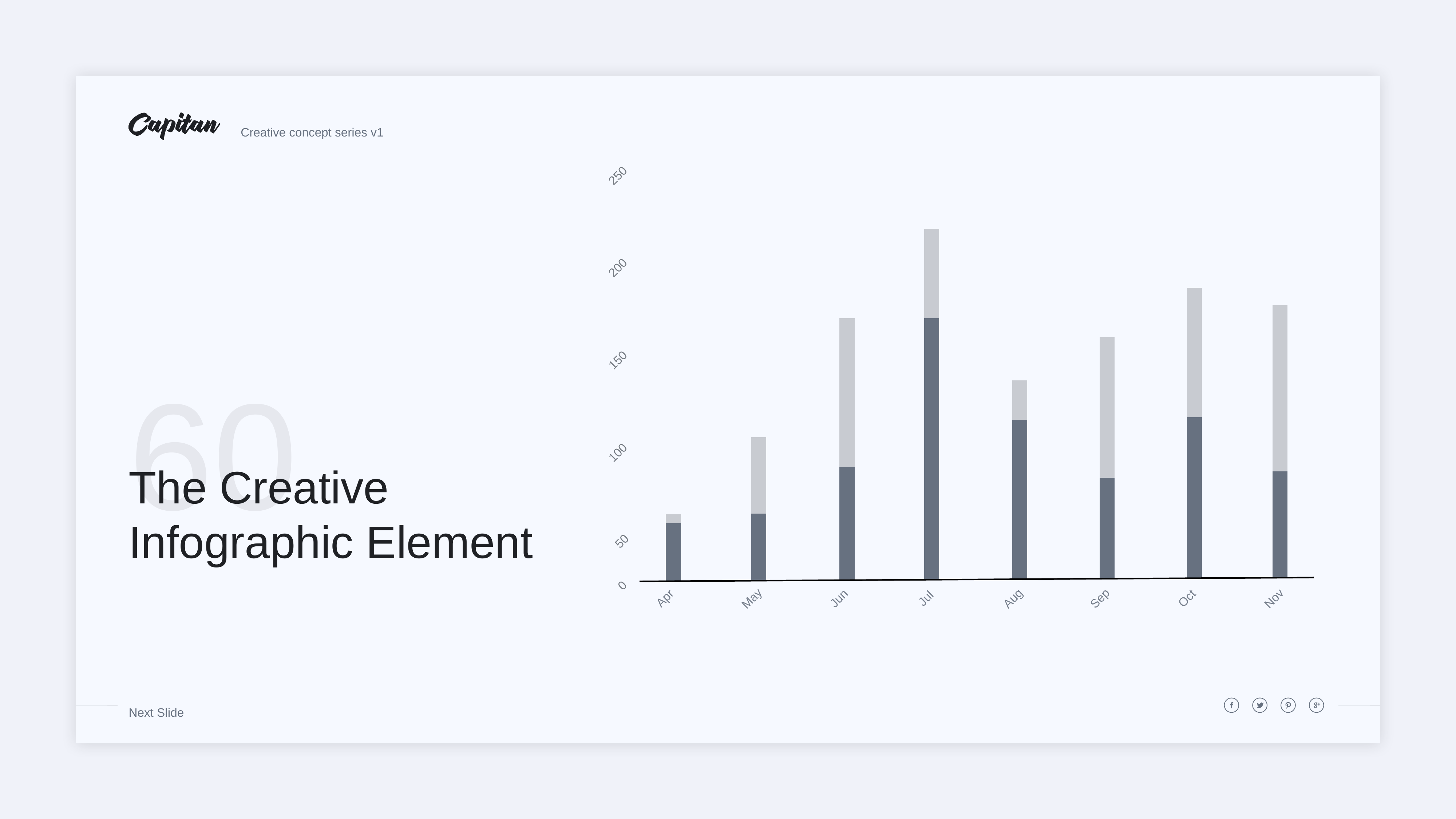

250

200

150
60

100
The Creative
Infographic Element

50
0
Apr
May
Jun
Jul
Aug
Sep
Oct
Nov